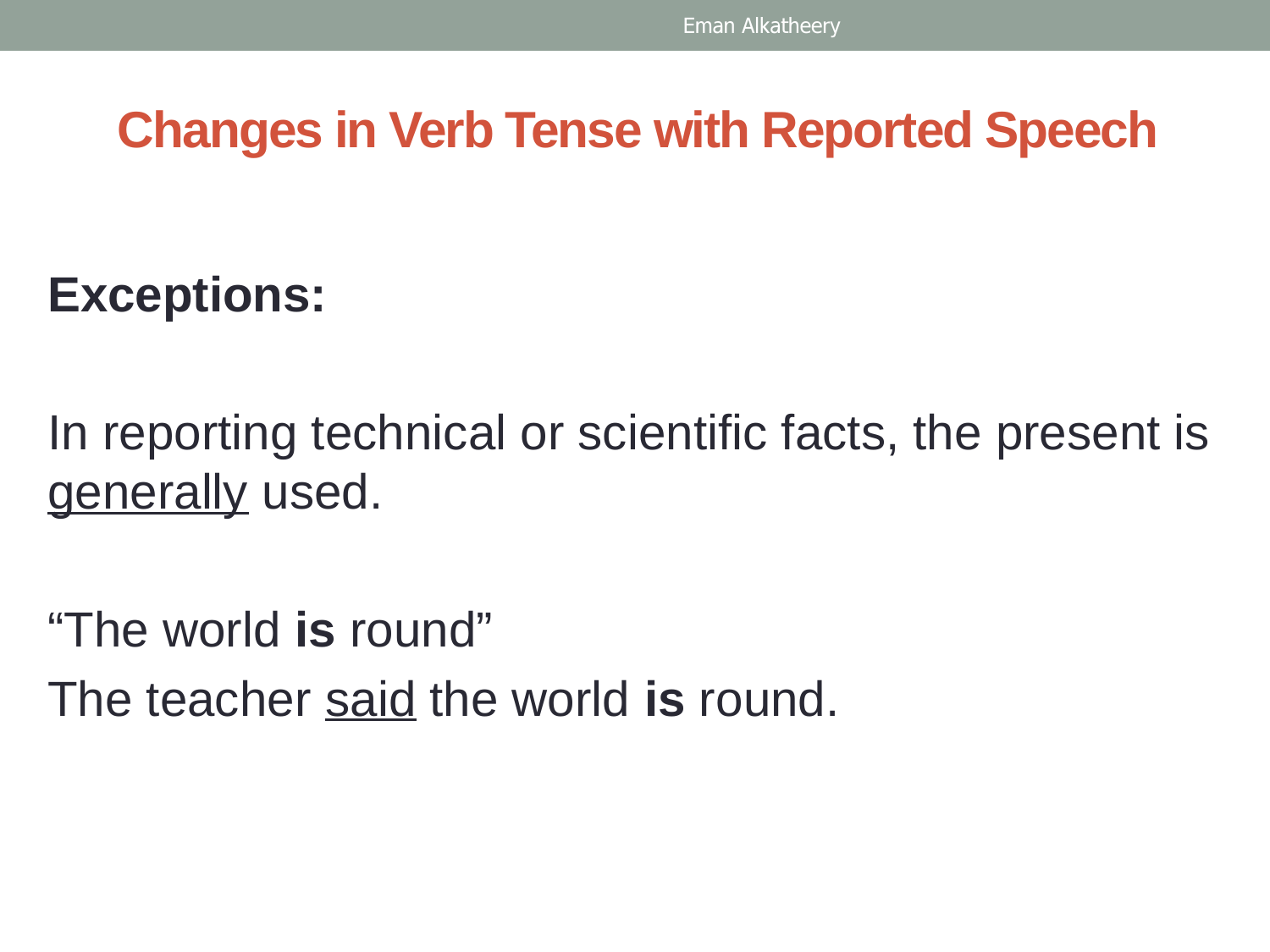

Eman Alkatheery
# Changes in Verb Tense with Reported Speech
Exceptions:

In reporting technical or scientific facts, the present is generally used.

“The world is round”
The teacher said the world is round.